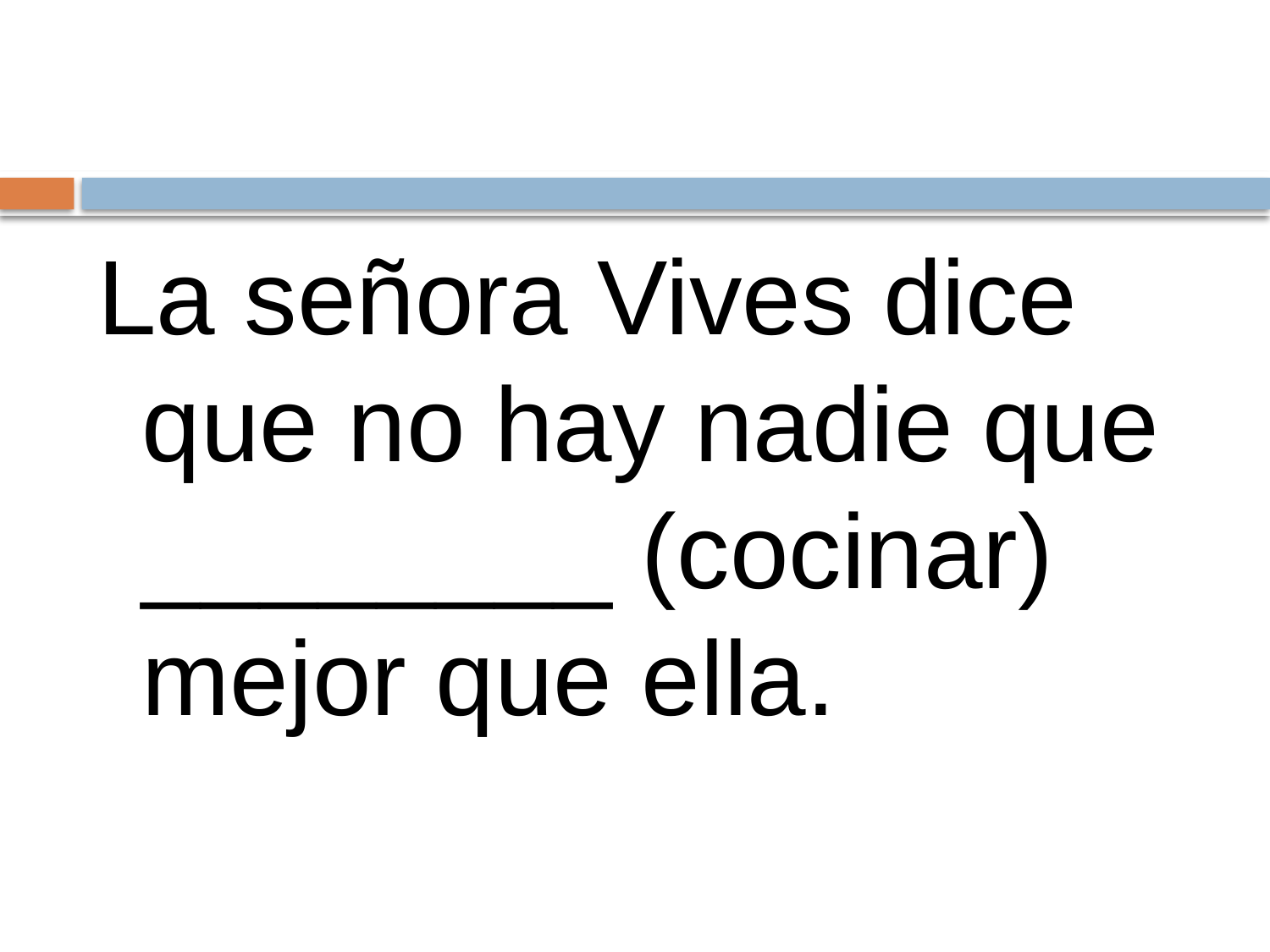

#
La señora Vives dice que no hay nadie que ________ (cocinar) mejor que ella.